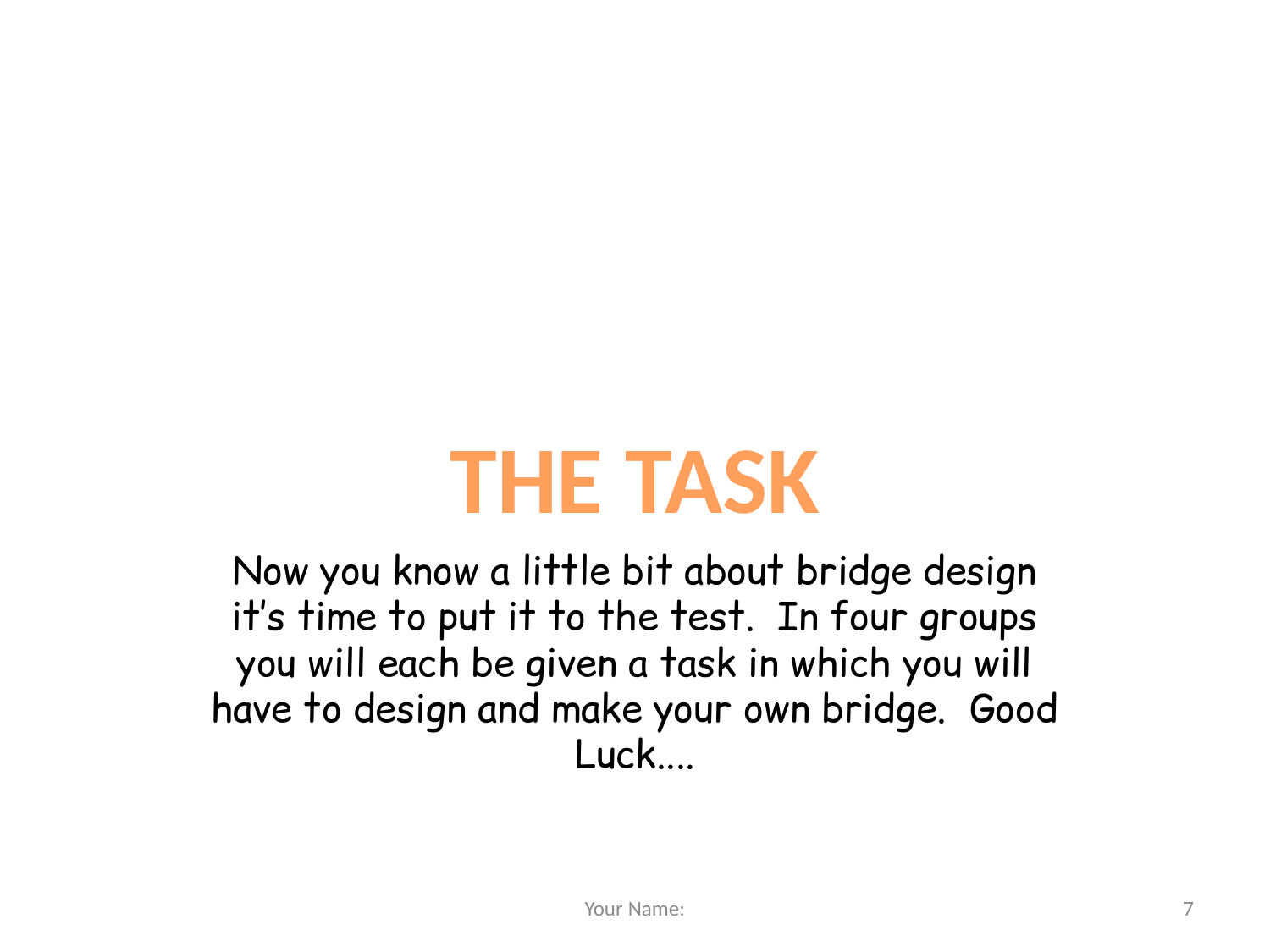

#
THE TASK
Now you know a little bit about bridge design it’s time to put it to the test.  In four groups you will each be given a task in which you will have to design and make your own bridge.  Good Luck....
Your Name:
7